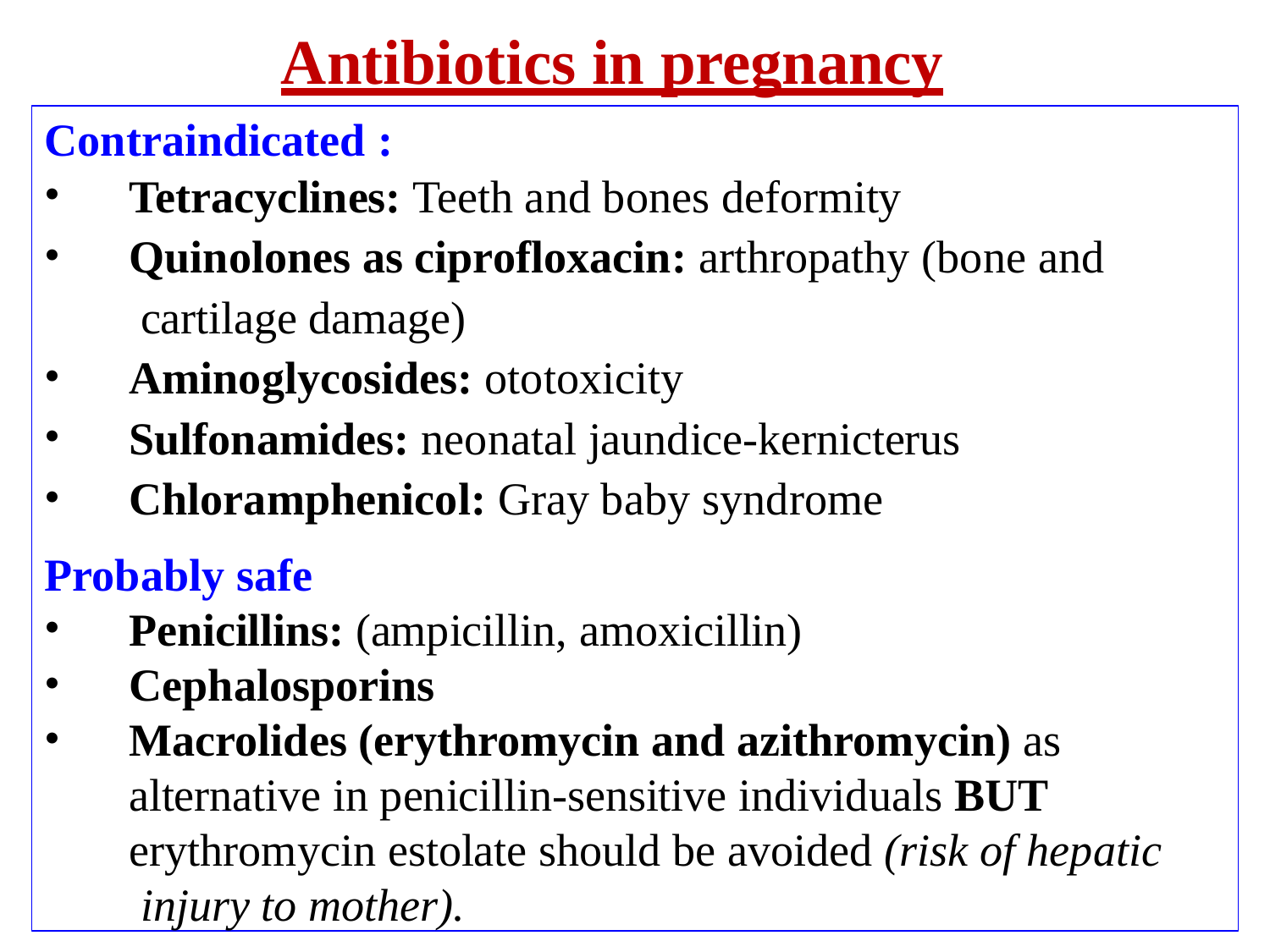

# Antibiotics in pregnancy

Contraindicated :
Tetracyclines: Teeth and bones deformity
Quinolones as ciprofloxacin: arthropathy (bone and  cartilage damage)
Aminoglycosides: ototoxicity
Sulfonamides: neonatal jaundice-kernicterus
Chloramphenicol: Gray baby syndrome
Probably safe
Penicillins: (ampicillin, amoxicillin)
Cephalosporins
Macrolides (erythromycin and azithromycin) as  alternative in penicillin-sensitive individuals BUT  erythromycin estolate should be avoided (risk of hepatic  injury to mother).